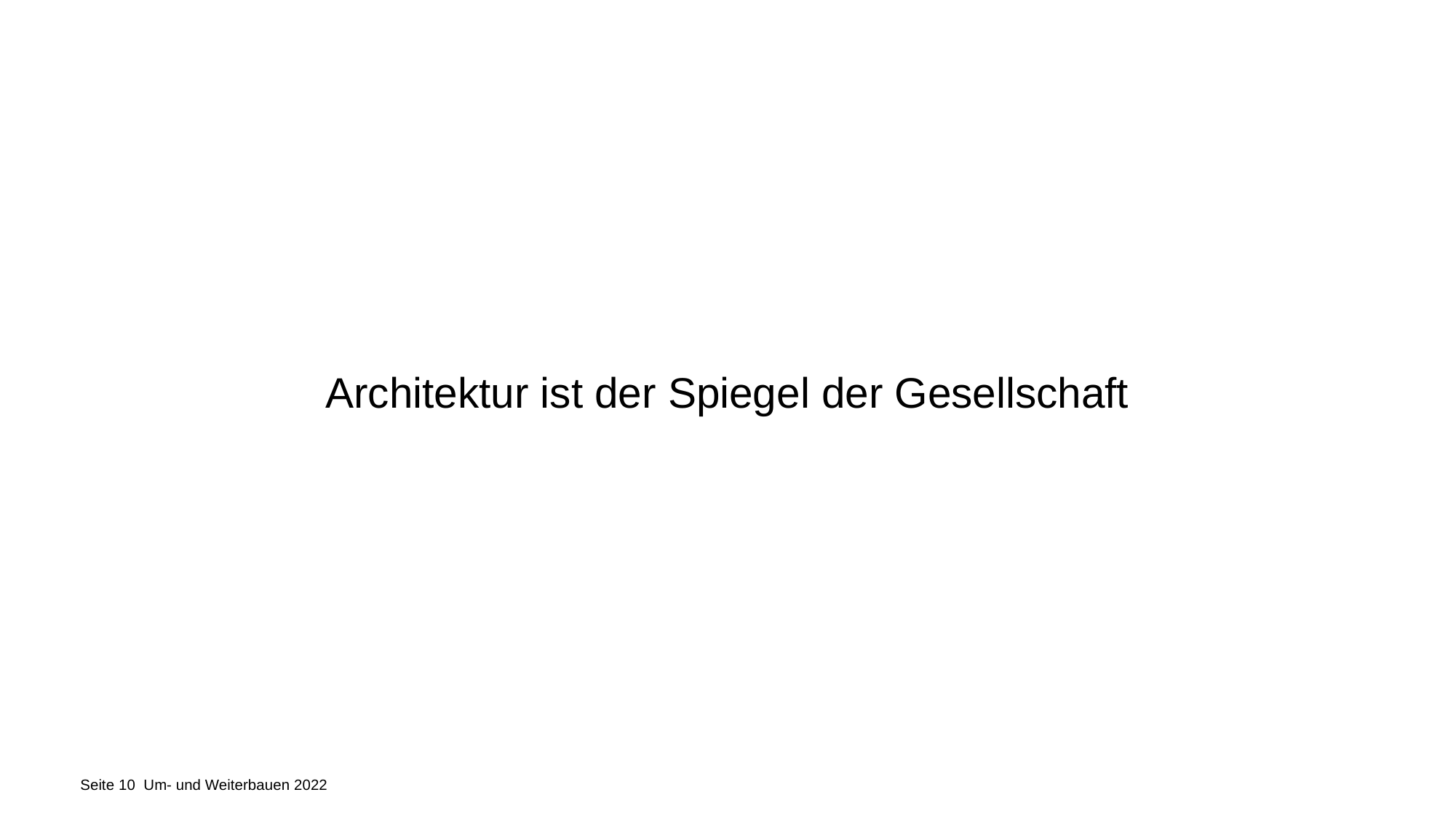

#

Architektur ist der Spiegel der Gesellschaft
Streusiedlung

Seite 10  Um- und Weiterbauen 2022